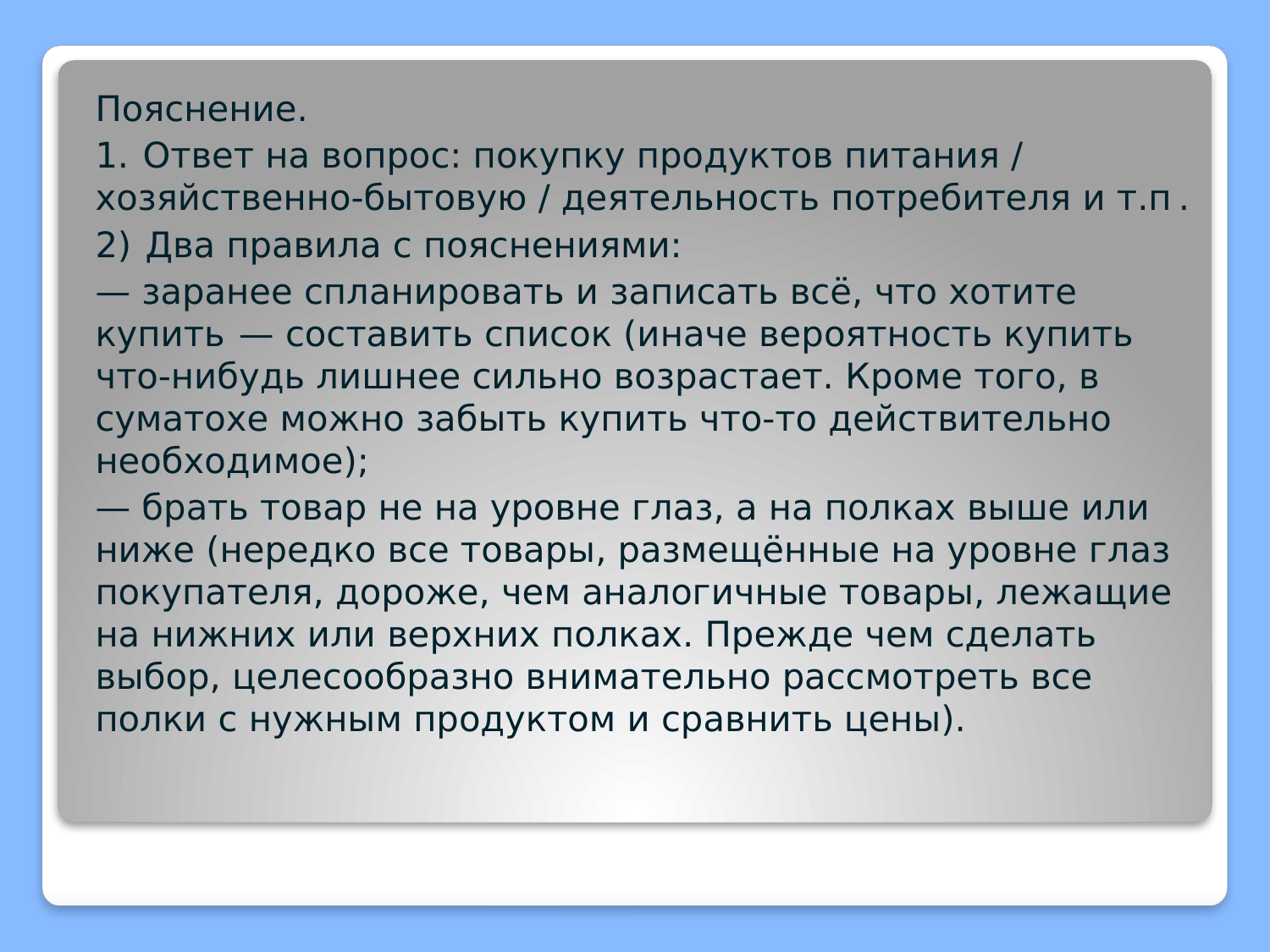

Пояснение.
1.  Ответ на вопрос: покупку продуктов питания / хозяйственно-бытовую / деятельность потребителя и т.п .
2)  Два правила с пояснениями:
— заранее спланировать и записать всё, что хотите купить  — составить список (иначе вероятность купить что-нибудь лишнее сильно возрастает. Кроме того, в суматохе можно забыть купить что-то действительно необходимое);
— брать товар не на уровне глаз, а на полках выше или ниже (нередко все товары, размещённые на уровне глаз покупателя, дороже, чем аналогичные товары, лежащие на нижних или верхних полках. Прежде чем сделать выбор, целесообразно внимательно рассмотреть все полки с нужным продуктом и сравнить цены).